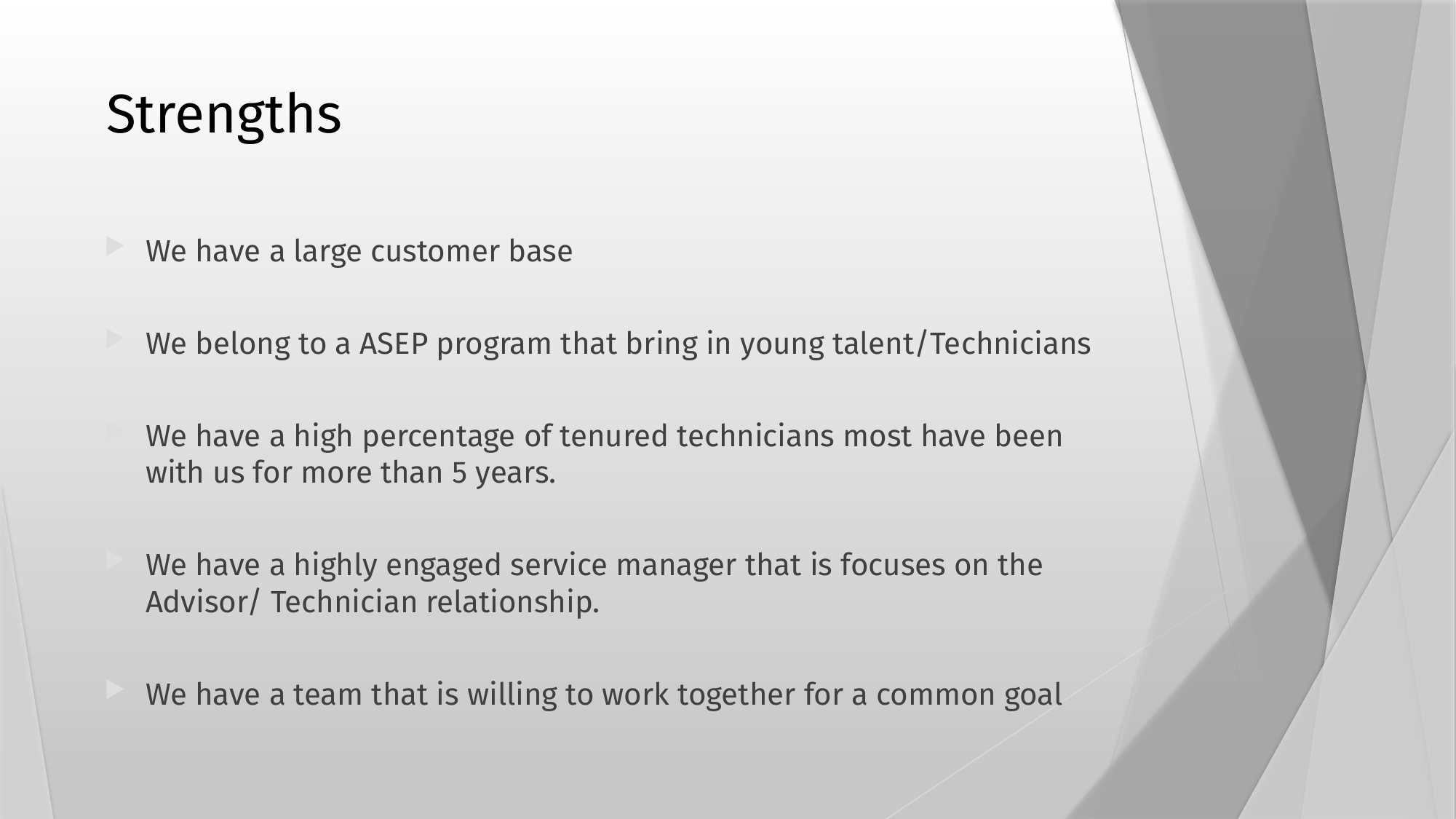

# Strengths

We have a large customer base

We belong to a ASEP program that bring in young talent/Technicians

We have a high percentage of tenured technicians most have been with us for more than 5 years.

We have a highly engaged service manager that is focuses on the Advisor/ Technician relationship.

We have a team that is willing to work together for a common goal